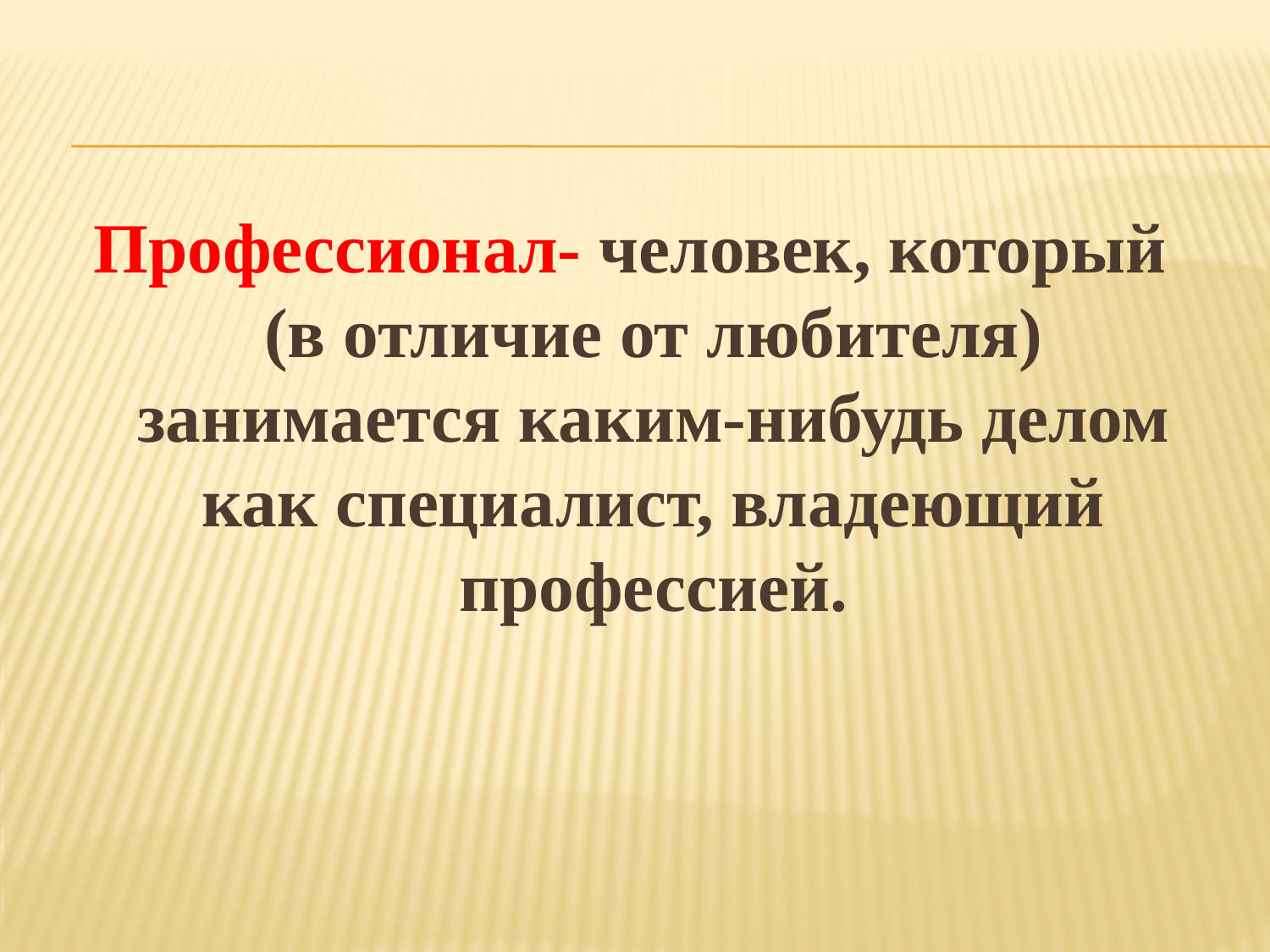

Профессионал- человек, который (в отличие от любителя) занимается каким-нибудь делом как специалист, владеющий профессией.